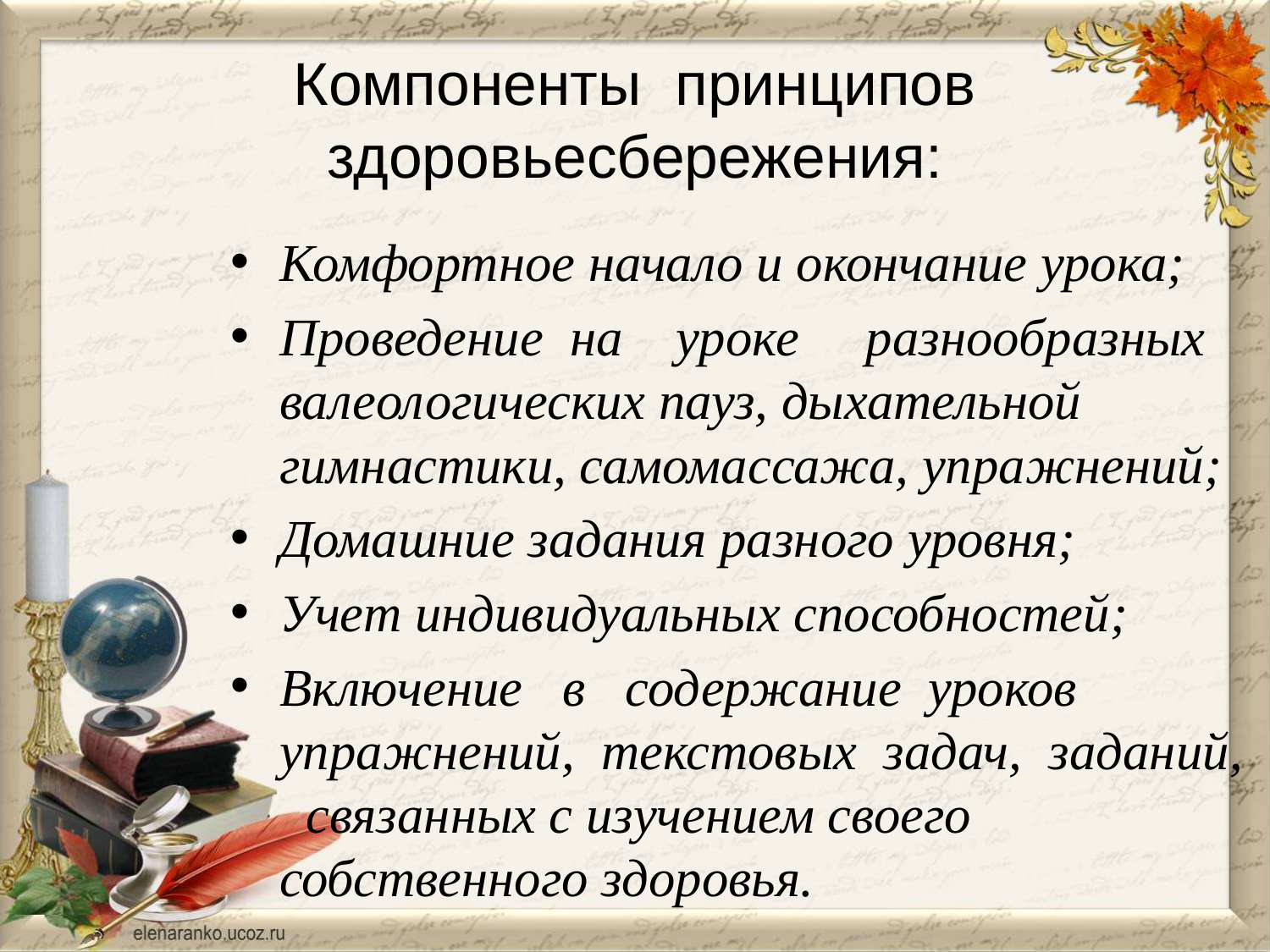

# Компоненты  принципов здоровьесбережения:
Комфортное начало и окончание урока;
Проведение  на    уроке     разнообразных   валеологических пауз, дыхательной гимнастики, самомассажа, упражнений;
Домашние задания разного уровня;
Учет индивидуальных способностей;
Включение   в   содержание  уроков  упражнений,  текстовых  задач,  заданий,   связанных с изучением своего собственного здоровья.